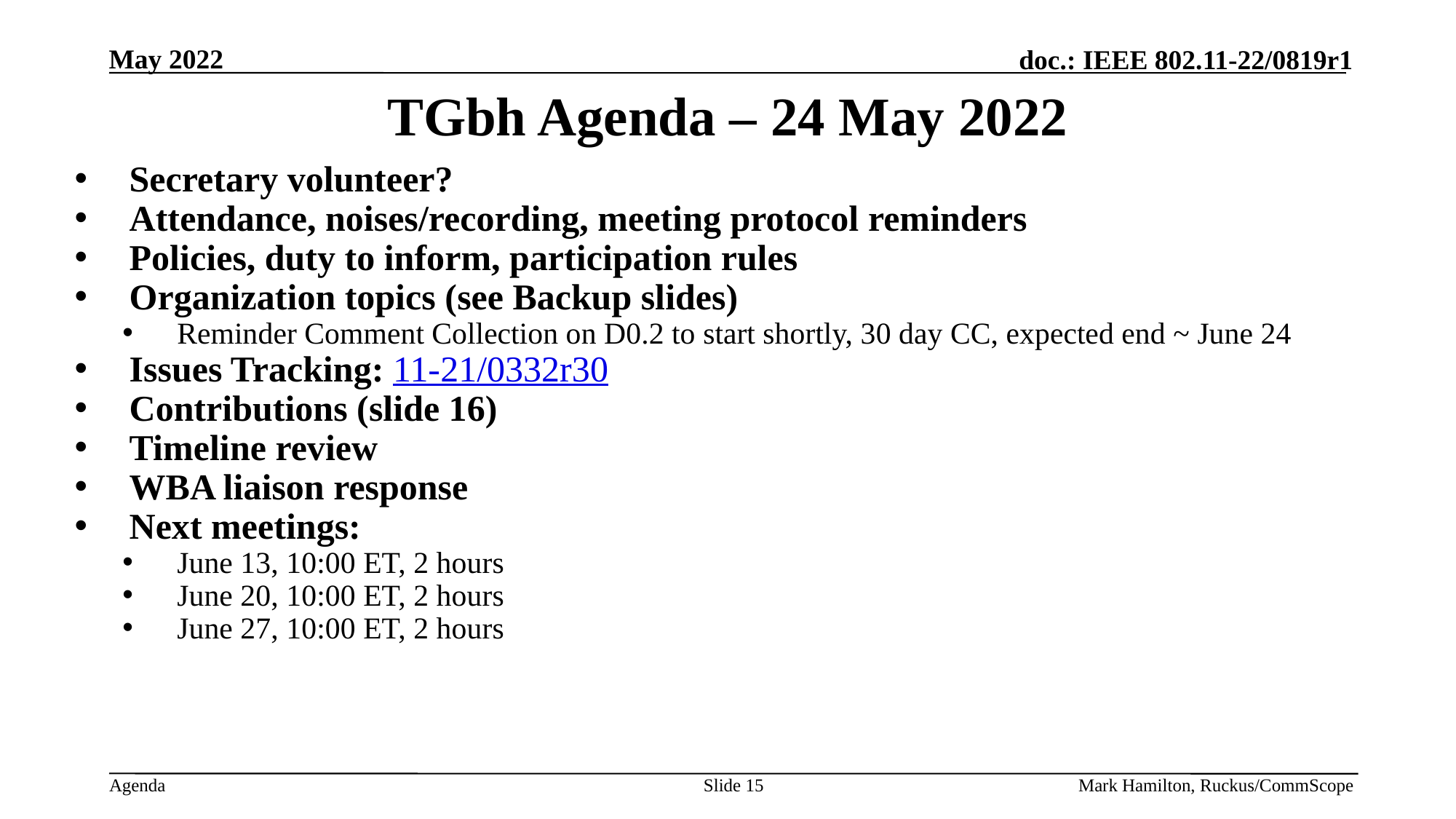

# TGbh Agenda – 24 May 2022
Secretary volunteer?
Attendance, noises/recording, meeting protocol reminders
Policies, duty to inform, participation rules
Organization topics (see Backup slides)
Reminder Comment Collection on D0.2 to start shortly, 30 day CC, expected end ~ June 24
Issues Tracking: 11-21/0332r30
Contributions (slide 16)
Timeline review
WBA liaison response
Next meetings:
June 13, 10:00 ET, 2 hours
June 20, 10:00 ET, 2 hours
June 27, 10:00 ET, 2 hours

Slide 15